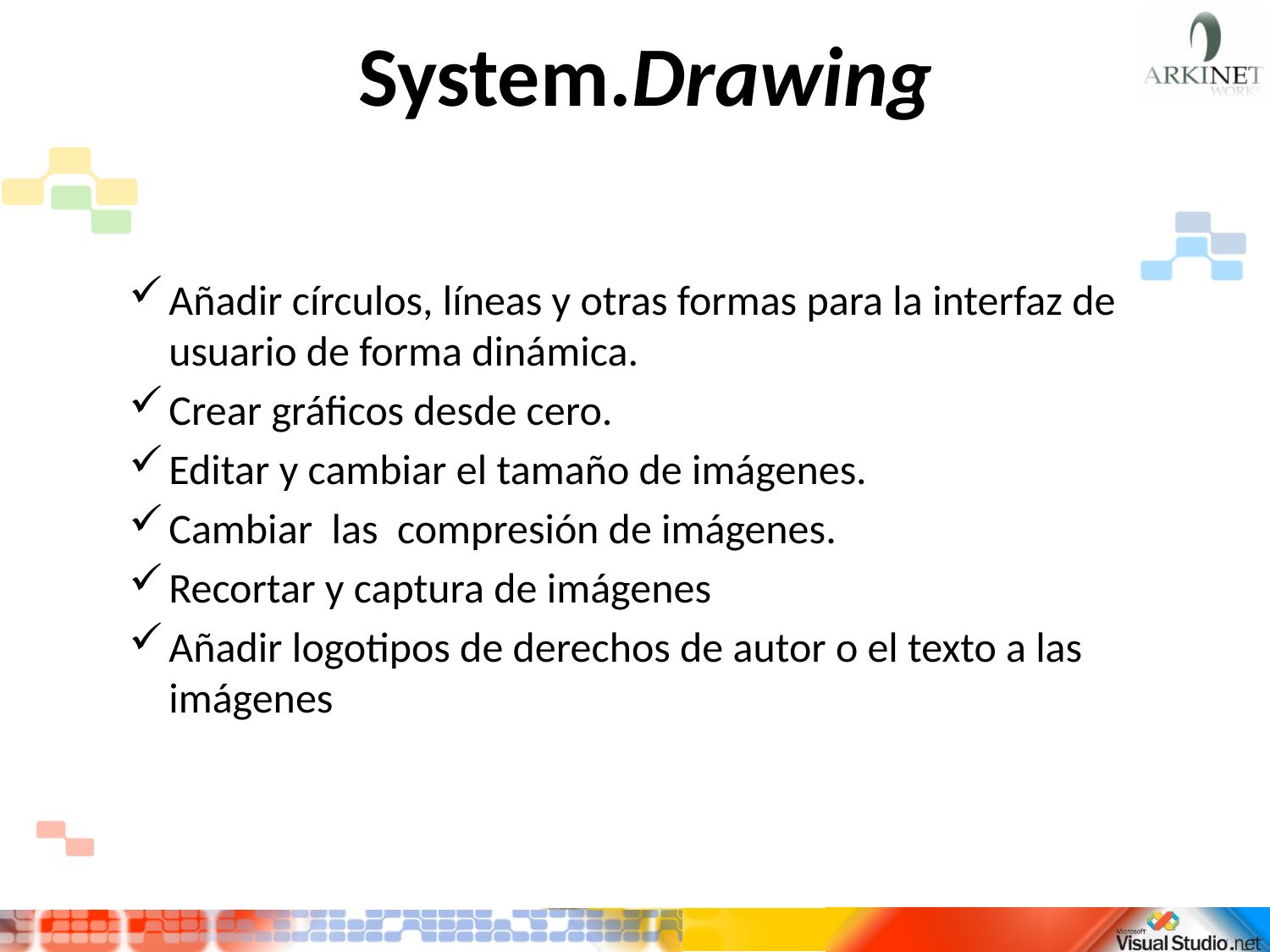

# System.Drawing

Añadir círculos, líneas y otras formas para la interfaz de usuario de forma dinámica.
Crear gráficos desde cero.
Editar y cambiar el tamaño de imágenes.
Cambiar  las  compresión de imágenes.
Recortar y captura de imágenes
Añadir logotipos de derechos de autor o el texto a las imágenes